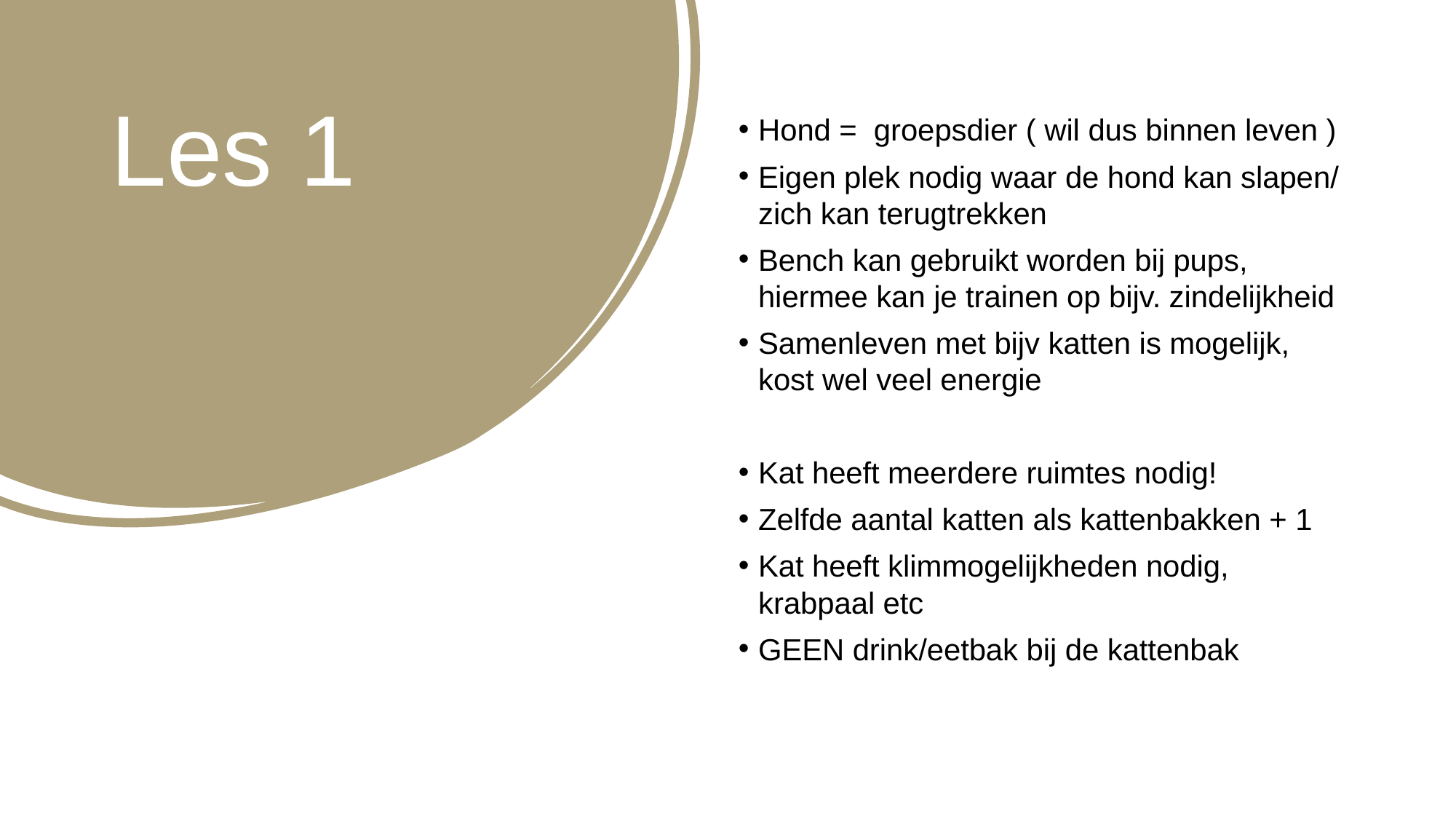

# Les 1
Hond =  groepsdier ( wil dus binnen leven )
Eigen plek nodig waar de hond kan slapen/ zich kan terugtrekken
Bench kan gebruikt worden bij pups, hiermee kan je trainen op bijv. zindelijkheid
Samenleven met bijv katten is mogelijk, kost wel veel energie

Kat heeft meerdere ruimtes nodig!
Zelfde aantal katten als kattenbakken + 1
Kat heeft klimmogelijkheden nodig, krabpaal etc
GEEN drink/eetbak bij de kattenbak